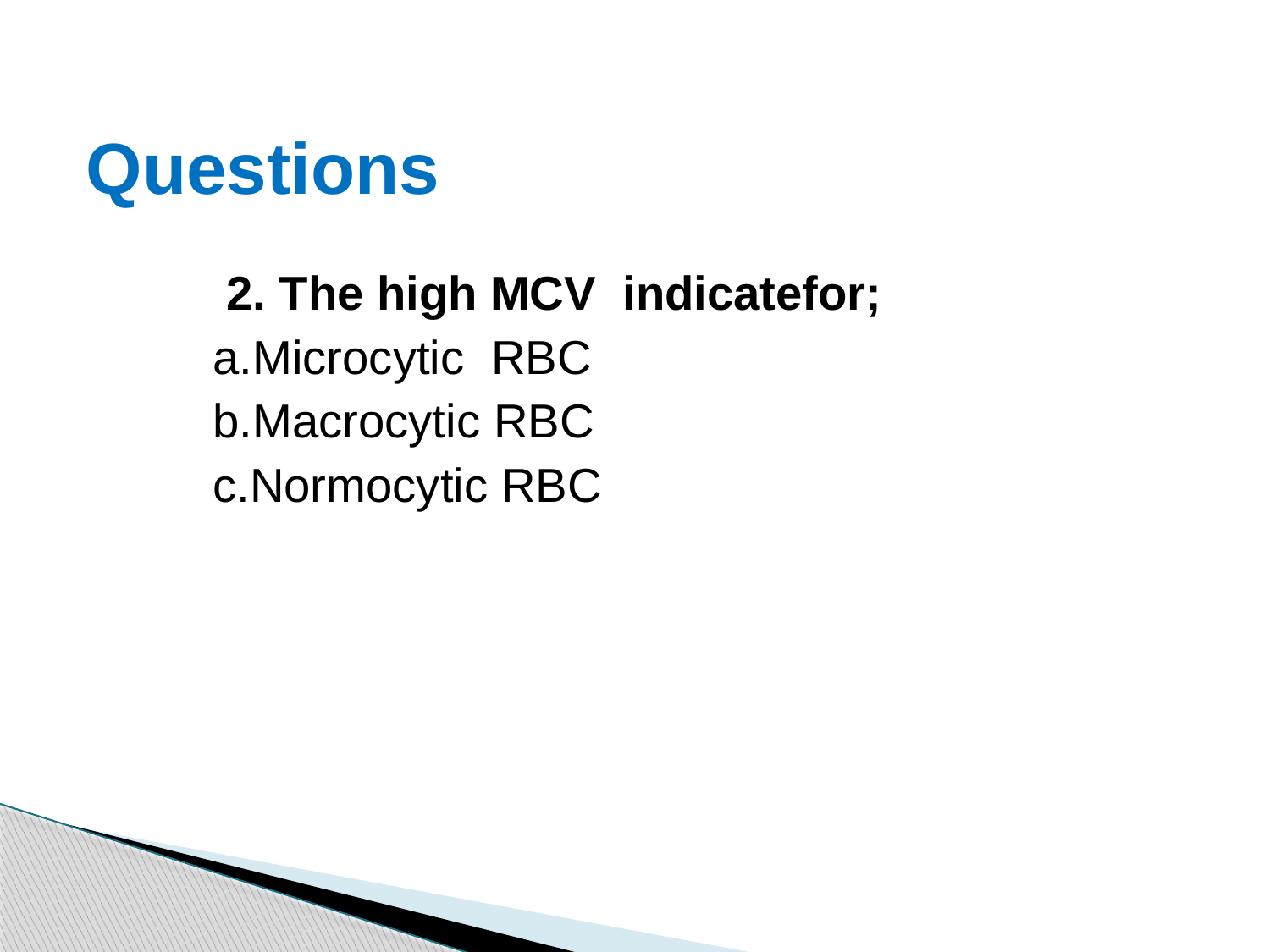

# Questions
 2. The high MCV  indicatefor;
a.Microcytic  RBC
b.Macrocytic RBC
c.Normocytic RBC